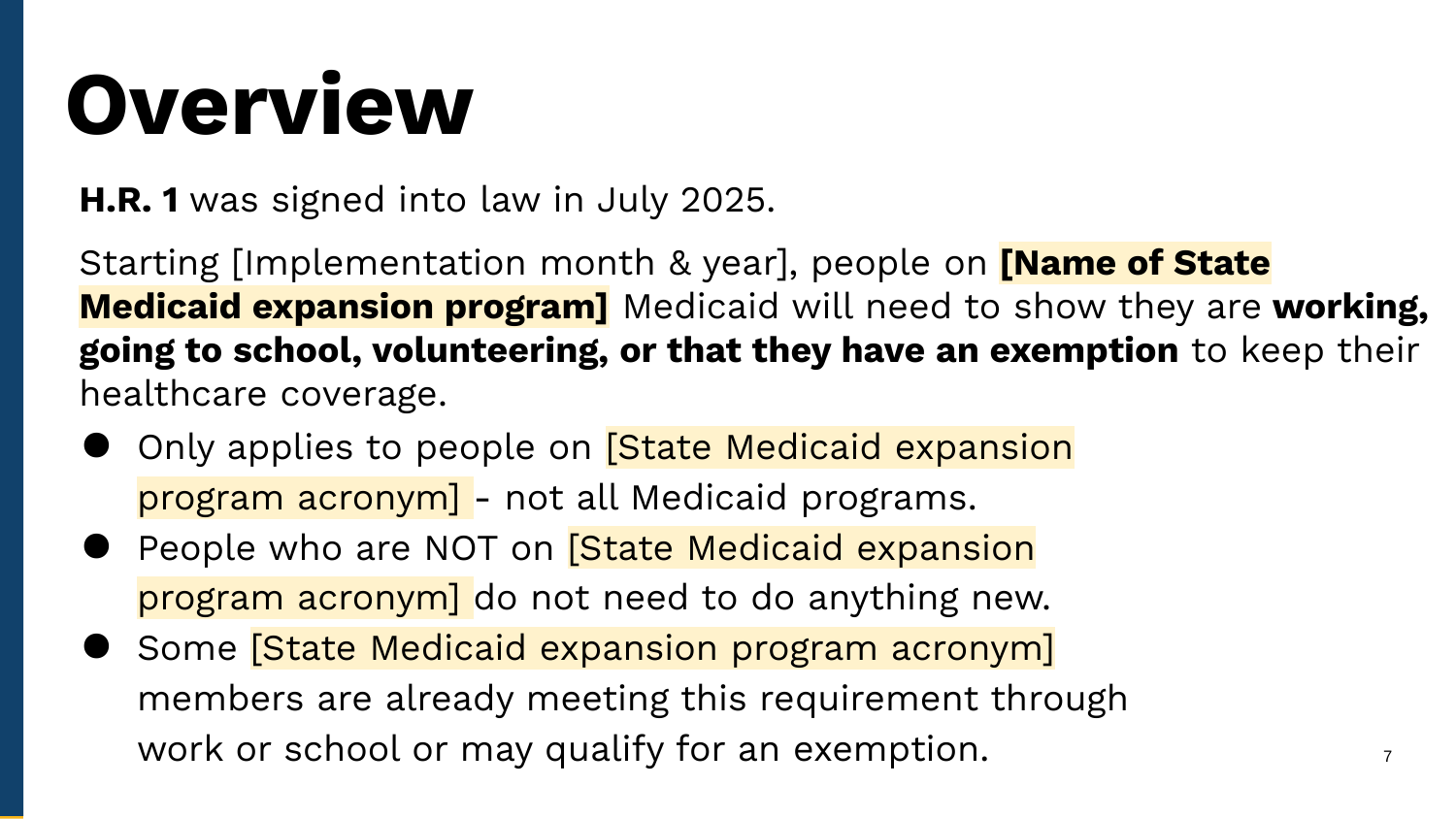

Overview
H.R. 1 was signed into law in July 2025.
Starting [Implementation month & year], people on [Name of State Medicaid expansion program] Medicaid will need to show they are working, going to school, volunteering, or that they have an exemption to keep their healthcare coverage.
Only applies to people on [State Medicaid expansion program acronym] - not all Medicaid programs.
People who are NOT on [State Medicaid expansion program acronym] do not need to do anything new.
Some [State Medicaid expansion program acronym] members are already meeting this requirement through work or school or may qualify for an exemption.
7